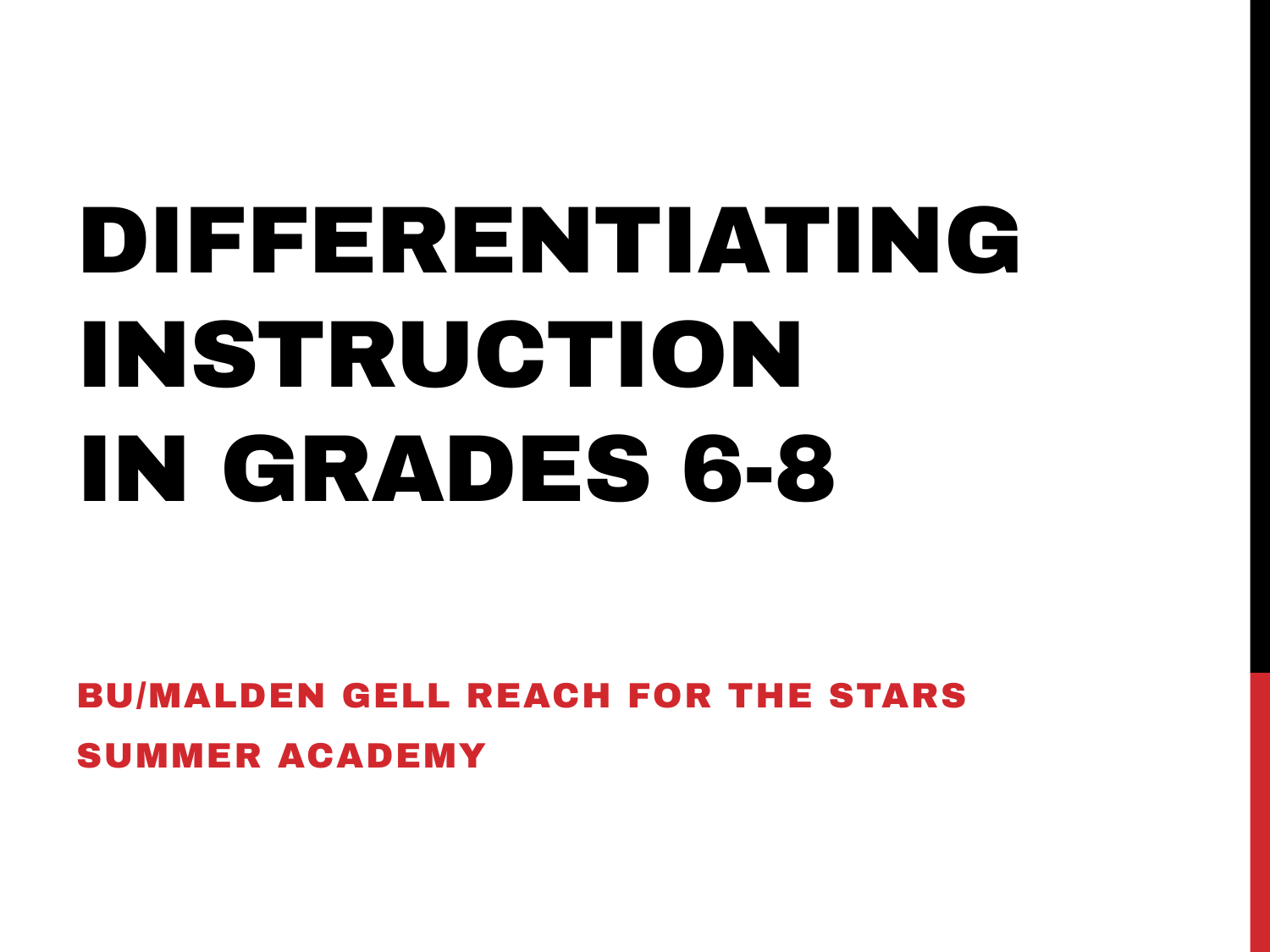

# Differentiating Instruction in grades 6-8
BU/Malden GELL Reach for the stars
summer academy